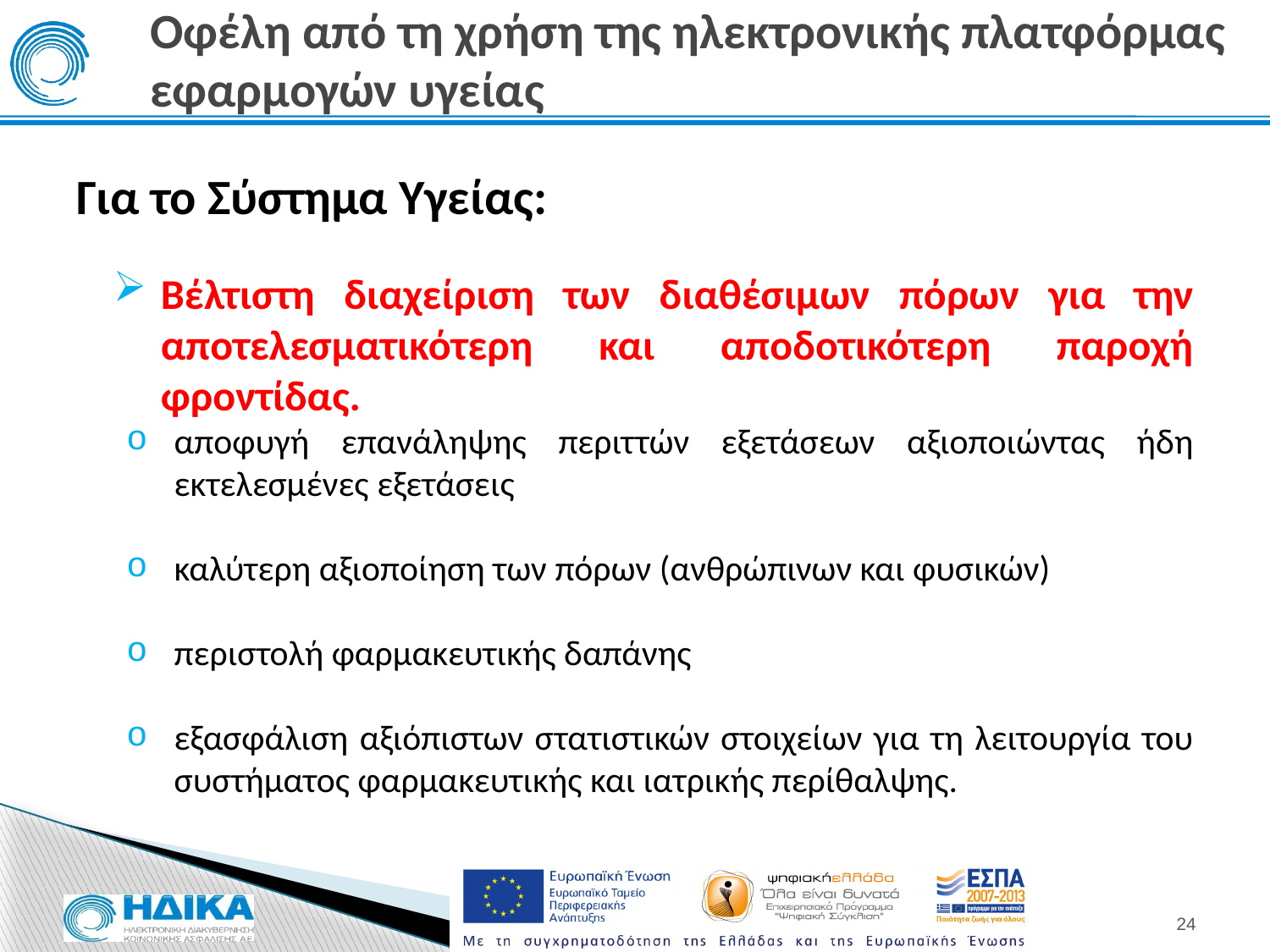

# Οφέλη από τη χρήση της ηλεκτρονικής πλατφόρμας εφαρμογών υγείας
Για το Σύστημα Υγείας:

Βέλτιστη διαχείριση των διαθέσιμων πόρων για την αποτελεσματικότερη και αποδοτικότερη παροχή φροντίδας.
αποφυγή επανάληψης περιττών εξετάσεων αξιοποιώντας ήδη εκτελεσμένες εξετάσεις

καλύτερη αξιοποίηση των πόρων (ανθρώπινων και φυσικών)

περιστολή φαρμακευτικής δαπάνης

εξασφάλιση αξιόπιστων στατιστικών στοιχείων για τη λειτουργία του συστήματος φαρμακευτικής και ιατρικής περίθαλψης.

24